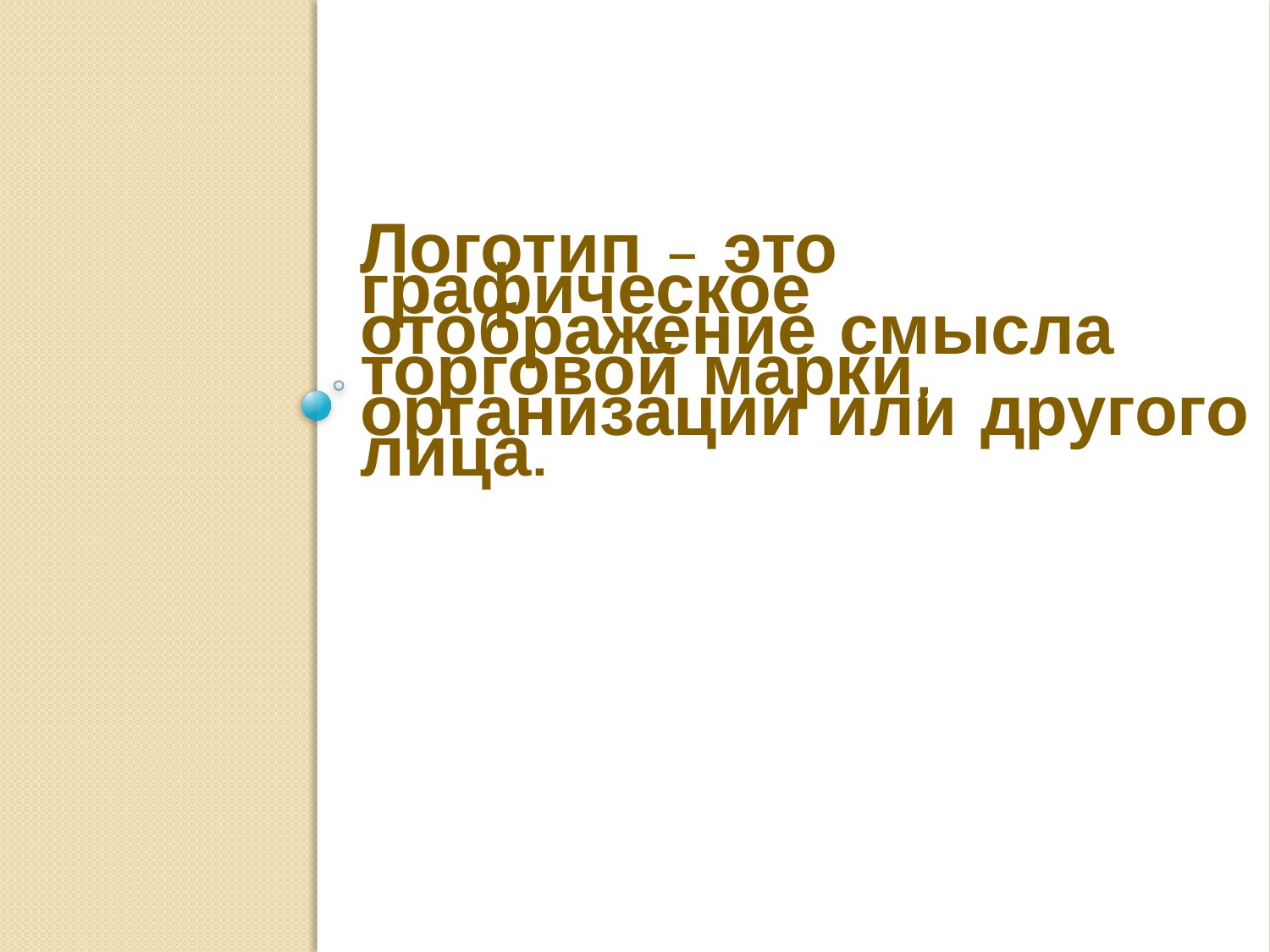

Логотип – это графическое отображение смысла торговой марки, организации или другого лица.